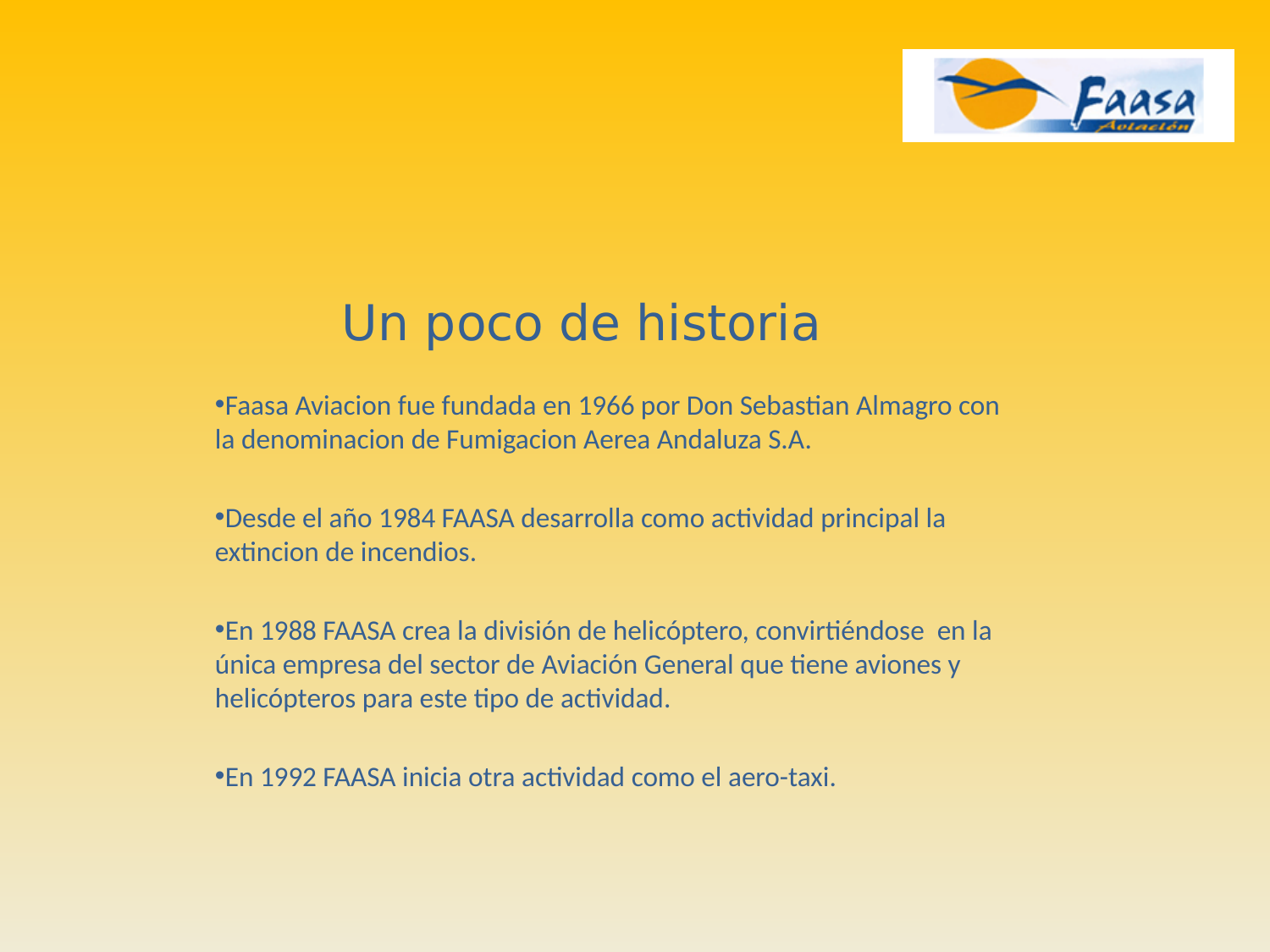

Un poco de historia

Faasa Aviacion fue fundada en 1966 por Don Sebastian Almagro con la denominacion de Fumigacion Aerea Andaluza S.A.

Desde el año 1984 FAASA desarrolla como actividad principal la extincion de incendios.

En 1988 FAASA crea la división de helicóptero, convirtiéndose  en la única empresa del sector de Aviación General que tiene aviones y helicópteros para este tipo de actividad.

En 1992 FAASA inicia otra actividad como el aero-taxi.